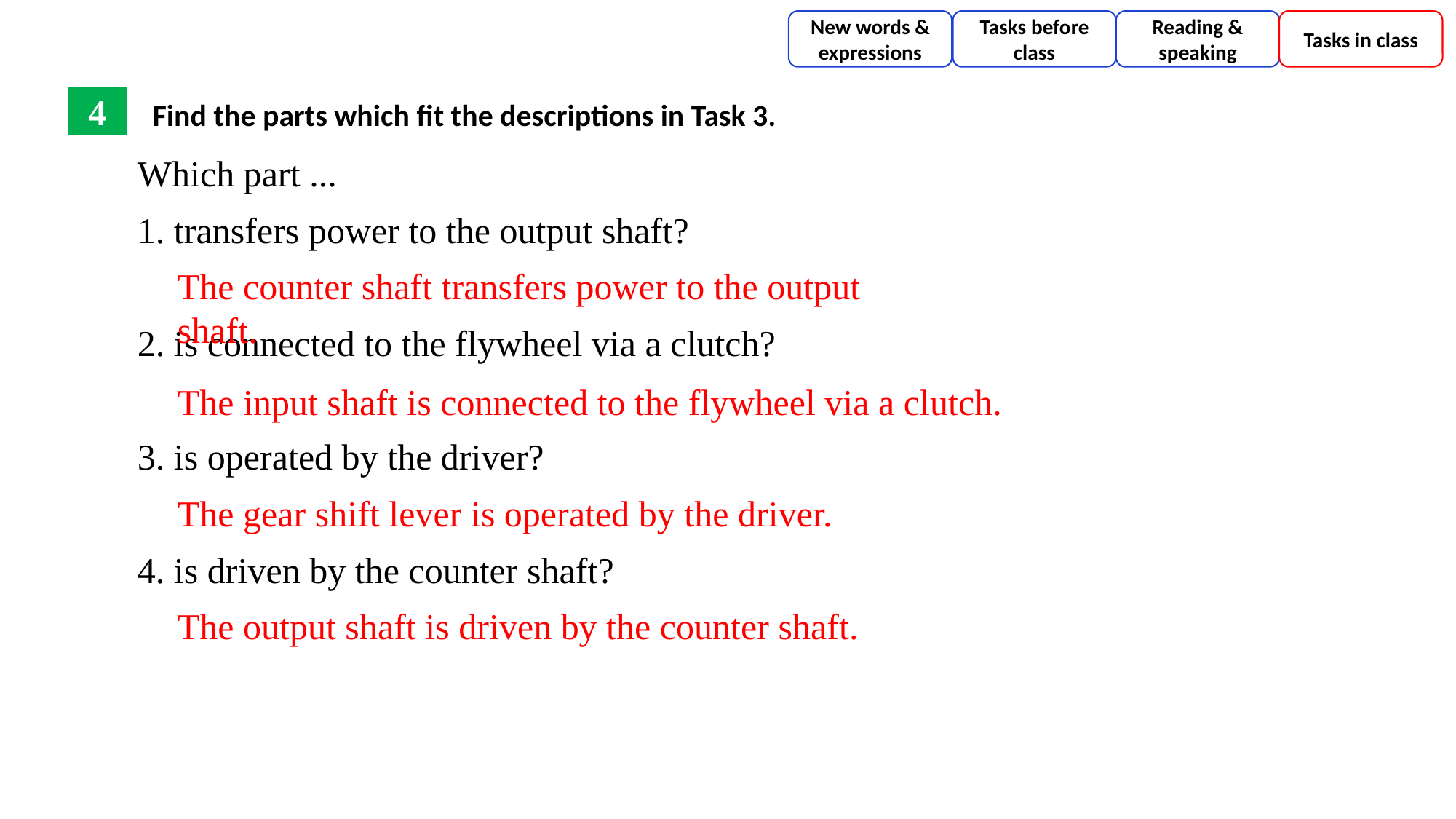

New words & expressions
Tasks before class
Reading & speaking
Tasks in class
Find the parts which fit the descriptions in Task 3.
4
Which part ...
1. transfers power to the output shaft?

2. is connected to the flywheel via a clutch?

3. is operated by the driver?

4. is driven by the counter shaft?

The counter shaft transfers power to the output shaft.
The input shaft is connected to the flywheel via a clutch.
The gear shift lever is operated by the driver.
The output shaft is driven by the counter shaft.